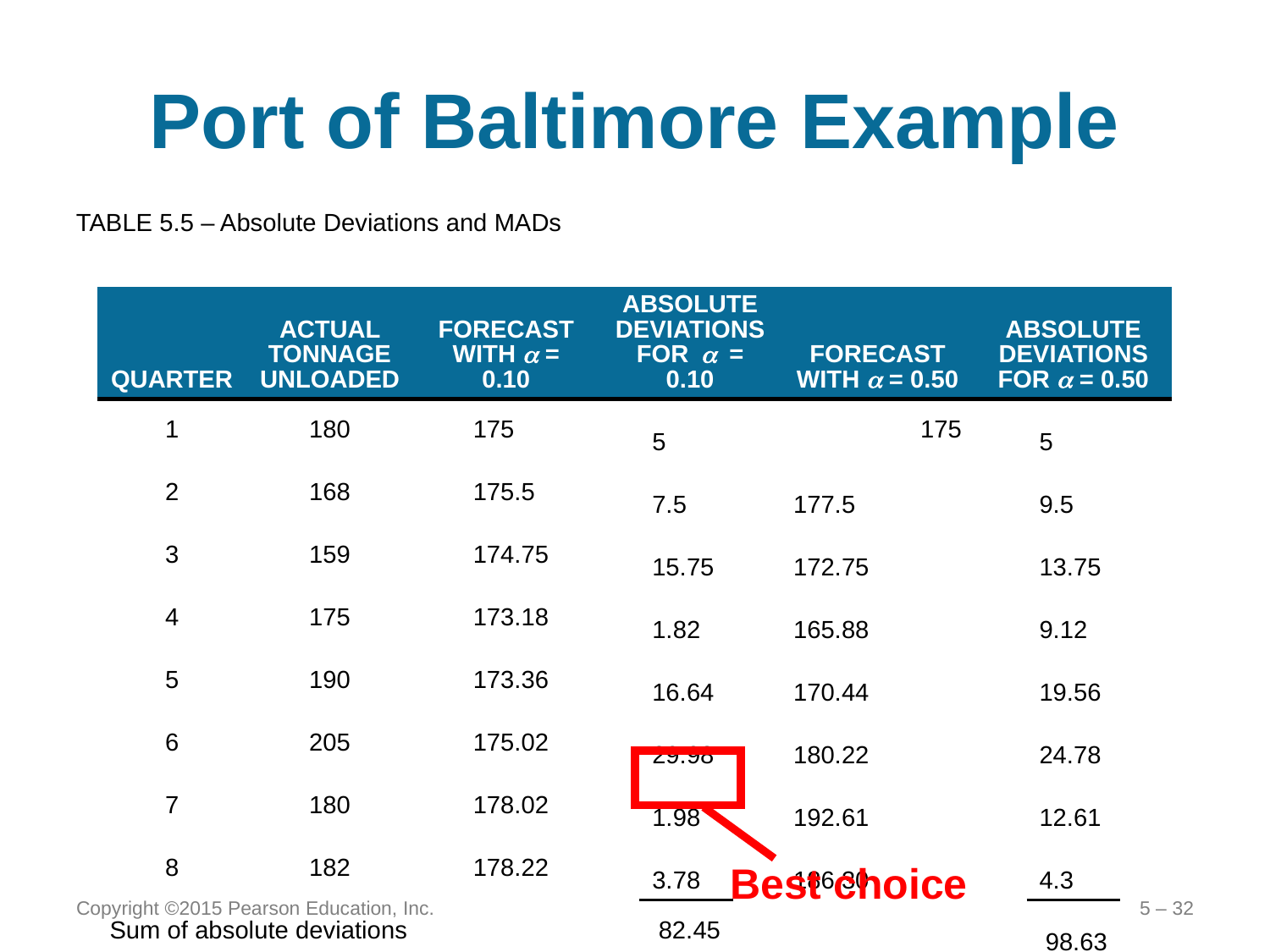

# Port of Baltimore Example
TABLE 5.5 – Absolute Deviations and MADs
| QUARTER | ACTUAL TONNAGE UNLOADED | FORECAST WITH α = 0.10 | ABSOLUTE DEVIATIONS FOR α = 0.10 |  |  | FORECAST WITH α = 0.50 | ABSOLUTE DEVIATIONS FOR α = 0.50 |  |  |
| --- | --- | --- | --- | --- | --- | --- | --- | --- | --- |
| 1 | 180 | 175 |  | 5 |  | 175 |  | 5…. |  |
| 2 | 168 | 175.5 |  | 7.5.. |  | 177.5 |  | 9.5.. |  |
| 3 | 159 | 174.75 |  | 15.75 |  | 172.75 |  | 13.75 |  |
| 4 | 175 | 173.18 |  | 1.82 |  | 165.88 |  | 9.12 |  |
| 5 | 190 | 173.36 |  | 16.64 |  | 170.44 |  | 19.56 |  |
| 6 | 205 | 175.02 |  | 29.98 |  | 180.22 |  | 24.78 |  |
| 7 | 180 | 178.02 |  | 1.98 |  | 192.61 |  | 12.61 |  |
| 8 | 182 | 178.22 |  | 3.78 |  | 186.30 |  | 4.3.. |  |
| Sum of absolute deviations |  |  |  | 82.45 |  |  |  | 98.63 |  |
|  | MAD = | Σ|deviations| | = | 10.31 |  | MAD = |  | 12.33 |  |
|  |  | n |  |  |  |  |  |  |  |

Best choice
Copyright ©2015 Pearson Education, Inc.
5 – 32